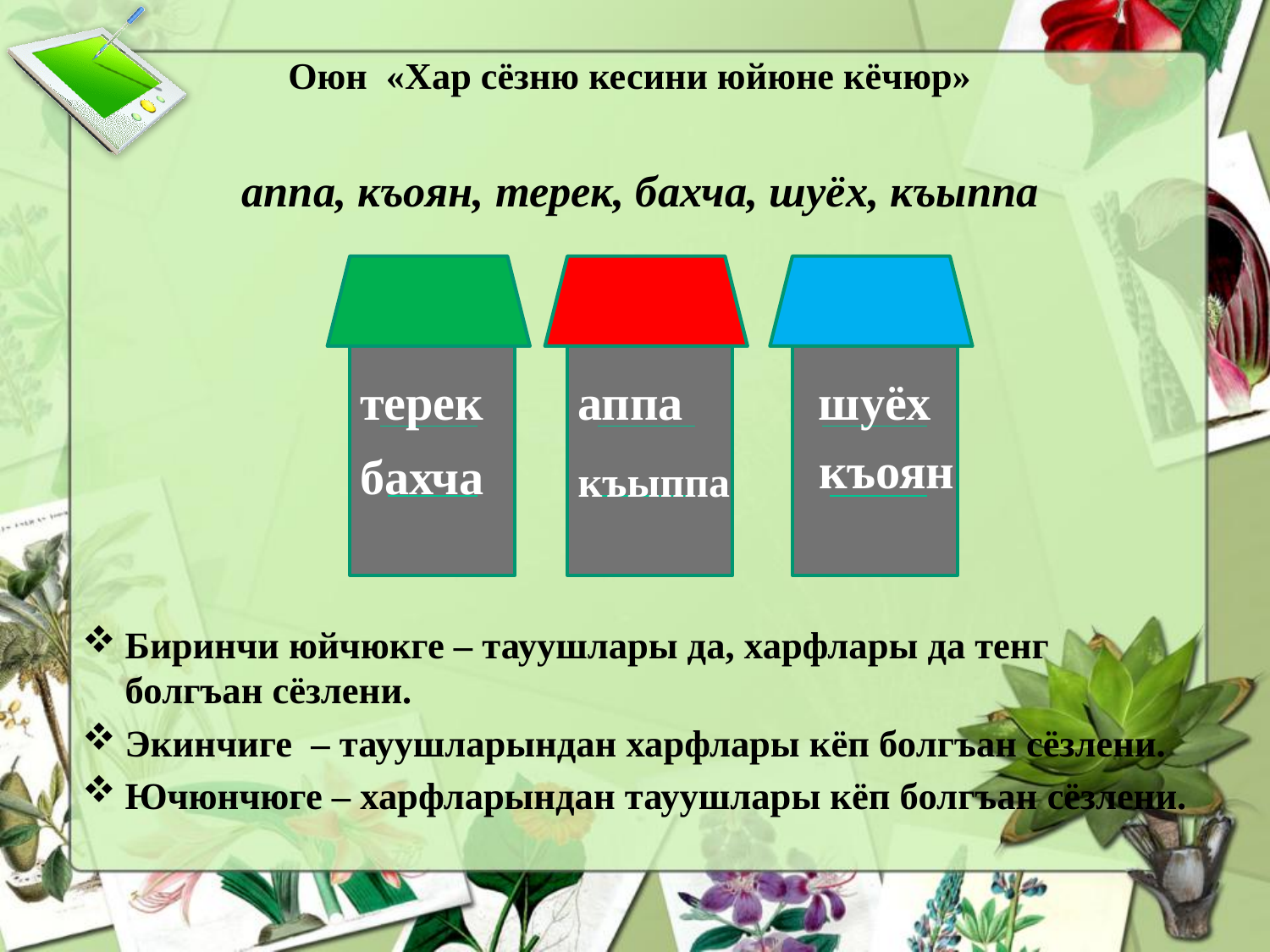

# Оюн  «Хар сёзню кесини юйюне кёчюр»
 аппа, къоян, терек, бахча, шуёх, къыппа

Биринчи юйчюкге – тауушлары да, харфлары да тенг болгъан сёзлени.
Экинчиге  – тауушларындан харфлары кёп болгъан сёзлени.
Ючюнчюге – харфларындан тауушлары кёп болгъан сёзлени.

шуёх
терек
аппа
къоян
бахча
къыппа